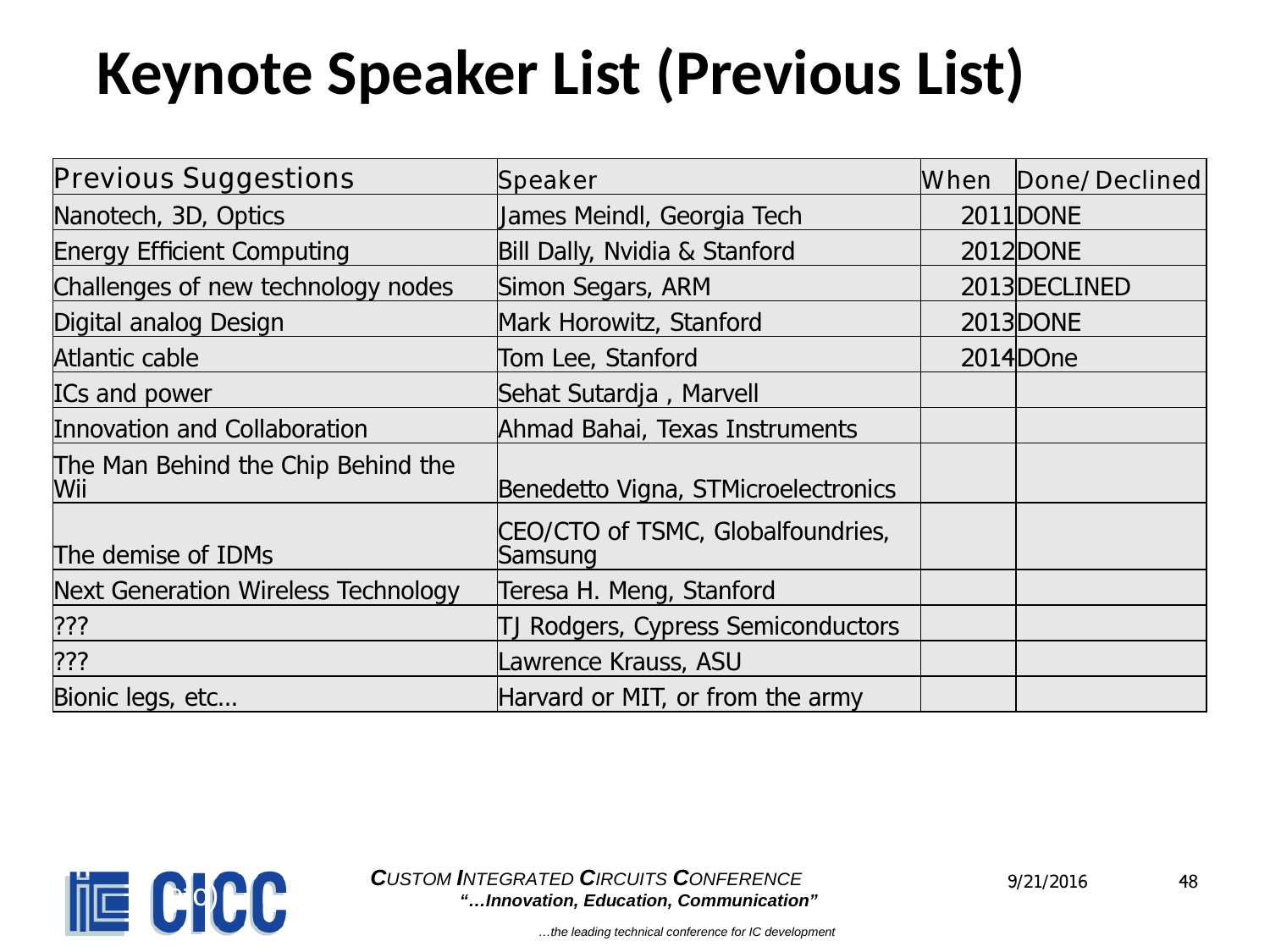

# Keynote Speaker List (Previous List)
| Previous Suggestions | Speaker | When | Done/Declined |
| --- | --- | --- | --- |
| Nanotech, 3D, Optics | James Meindl, Georgia Tech | 2011 | DONE |
| Energy Efficient Computing | Bill Dally, Nvidia & Stanford | 2012 | DONE |
| Challenges of new technology nodes | Simon Segars, ARM | 2013 | DECLINED |
| Digital analog Design | Mark Horowitz, Stanford | 2013 | DONE |
| Atlantic cable | Tom Lee, Stanford | 2014 | DOne |
| ICs and power | Sehat Sutardja , Marvell |  |  |
| Innovation and Collaboration | Ahmad Bahai, Texas Instruments |  |  |
| The Man Behind the Chip Behind the Wii | Benedetto Vigna, STMicroelectronics |  |  |
| The demise of IDMs | CEO/CTO of TSMC, Globalfoundries, Samsung |  |  |
| Next Generation Wireless Technology | Teresa H. Meng, Stanford |  |  |
| ??? | TJ Rodgers, Cypress Semiconductors |  |  |
| ??? | Lawrence Krauss, ASU |  |  |
| Bionic legs, etc… | Harvard or MIT, or from the army |  |  |
If you know any of these speakers please see me after or email me
e.g.  Help me touch bases with your CEO (ARM, Samsung, TSMC, Marvel, etc)